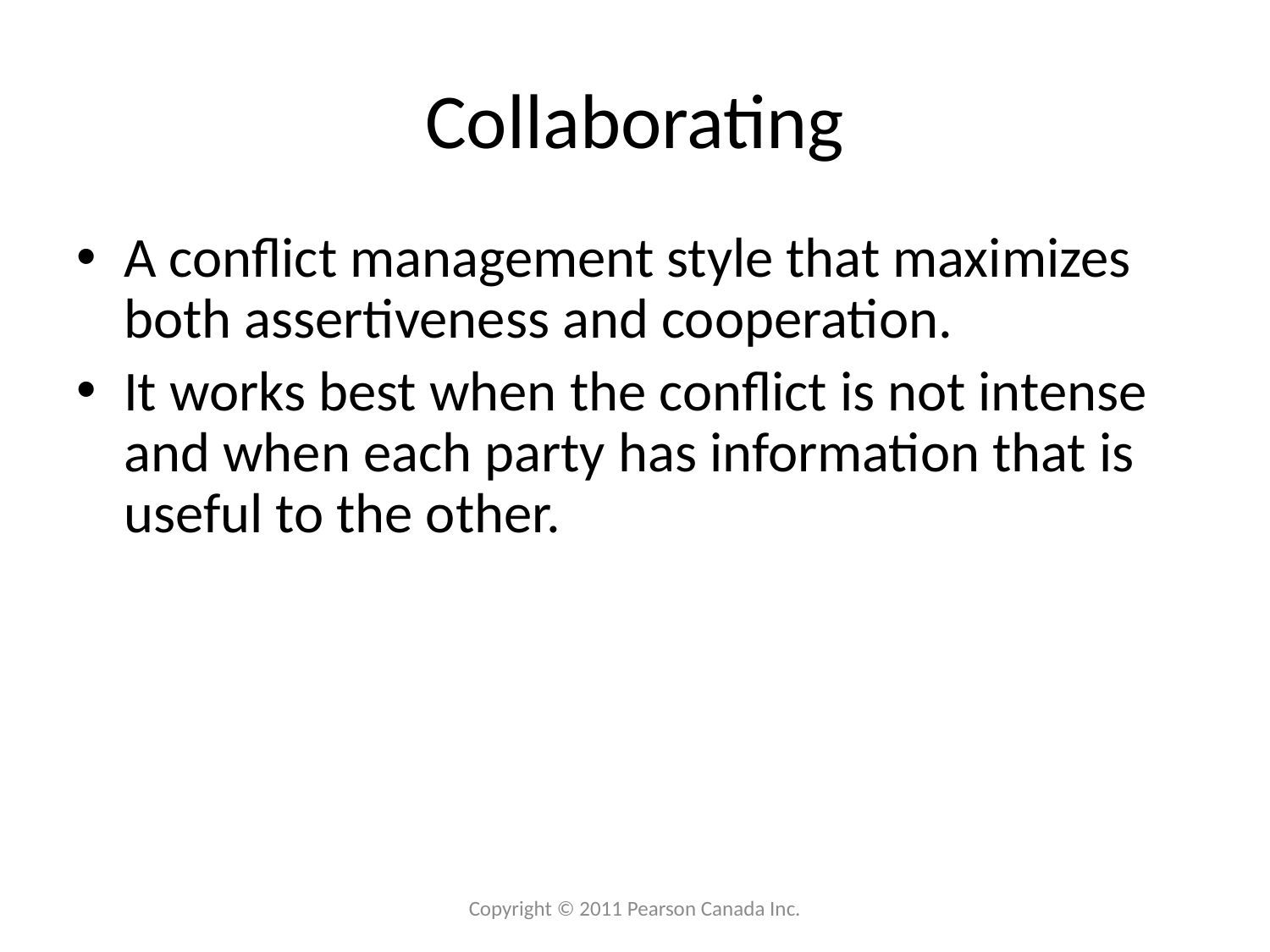

# Collaborating
A conflict management style that maximizes both assertiveness and cooperation.
It works best when the conflict is not intense and when each party has information that is useful to the other.

Copyright © 2011 Pearson Canada Inc.